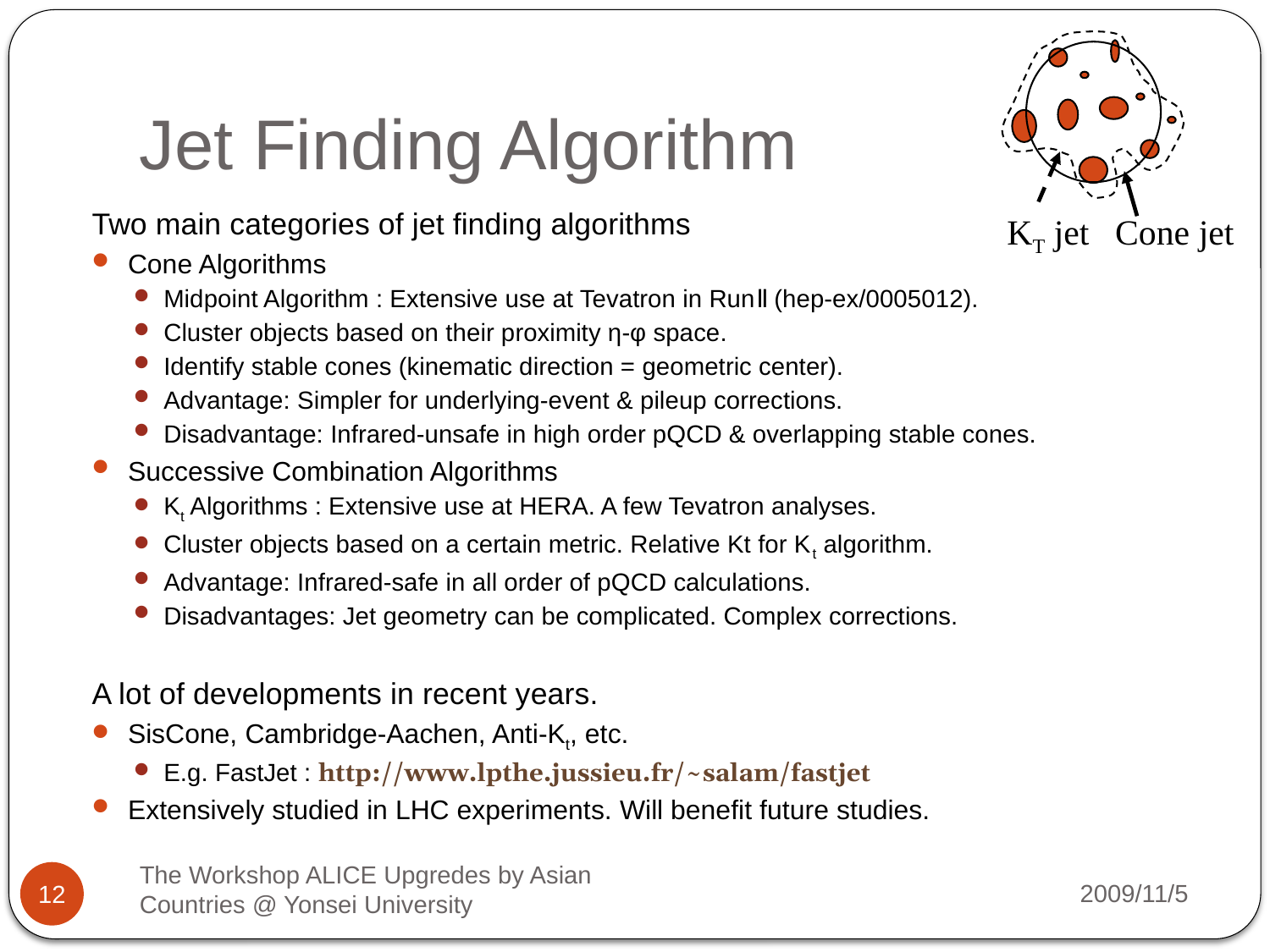

KT jet
Cone jet
# Jet Finding Algorithm
Two main categories of jet finding algorithms
Cone Algorithms
Midpoint Algorithm : Extensive use at Tevatron in RunⅡ (hep-ex/0005012).
Cluster objects based on their proximity η-φ space.
Identify stable cones (kinematic direction = geometric center).
Advantage: Simpler for underlying-event & pileup corrections.
Disadvantage: Infrared-unsafe in high order pQCD & overlapping stable cones.
Successive Combination Algorithms
Kt Algorithms : Extensive use at HERA. A few Tevatron analyses.
Cluster objects based on a certain metric. Relative Kt for Kt algorithm.
Advantage: Infrared-safe in all order of pQCD calculations.
Disadvantages: Jet geometry can be complicated. Complex corrections.

A lot of developments in recent years.
SisCone, Cambridge-Aachen, Anti-Kt, etc.
E.g. FastJet : http://www.lpthe.jussieu.fr/~salam/fastjet
Extensively studied in LHC experiments. Will benefit future studies.

The Workshop ALICE Upgredes by Asian Countries @ Yonsei University
2009/11/5
12